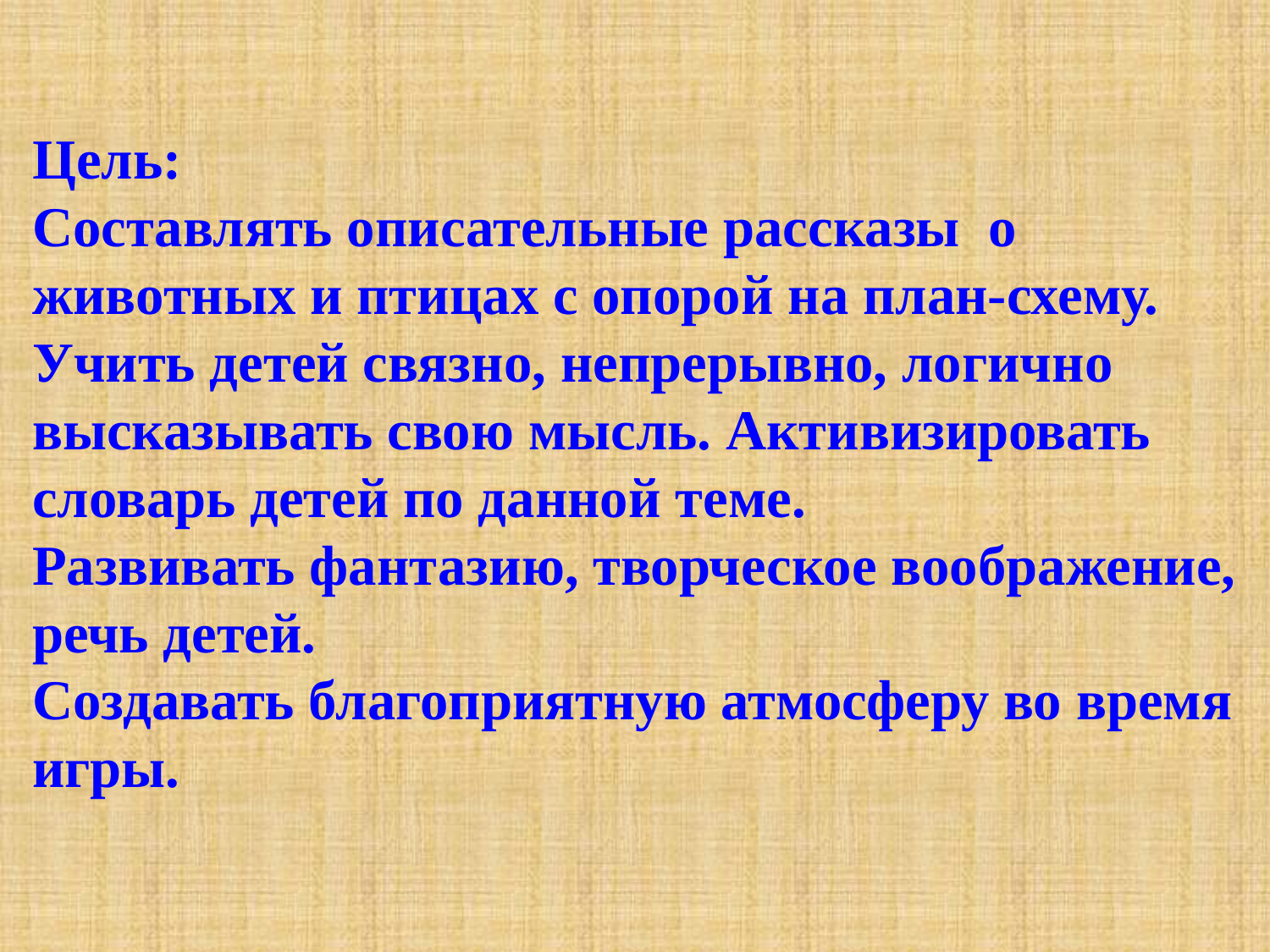

#
Цель:
Составлять описательные рассказы  о животных и птицах с опорой на план-схему.
Учить детей связно, непрерывно, логично высказывать свою мысль. Активизировать словарь детей по данной теме.
Развивать фантазию, творческое воображение, речь детей.
Создавать благоприятную атмосферу во время игры.